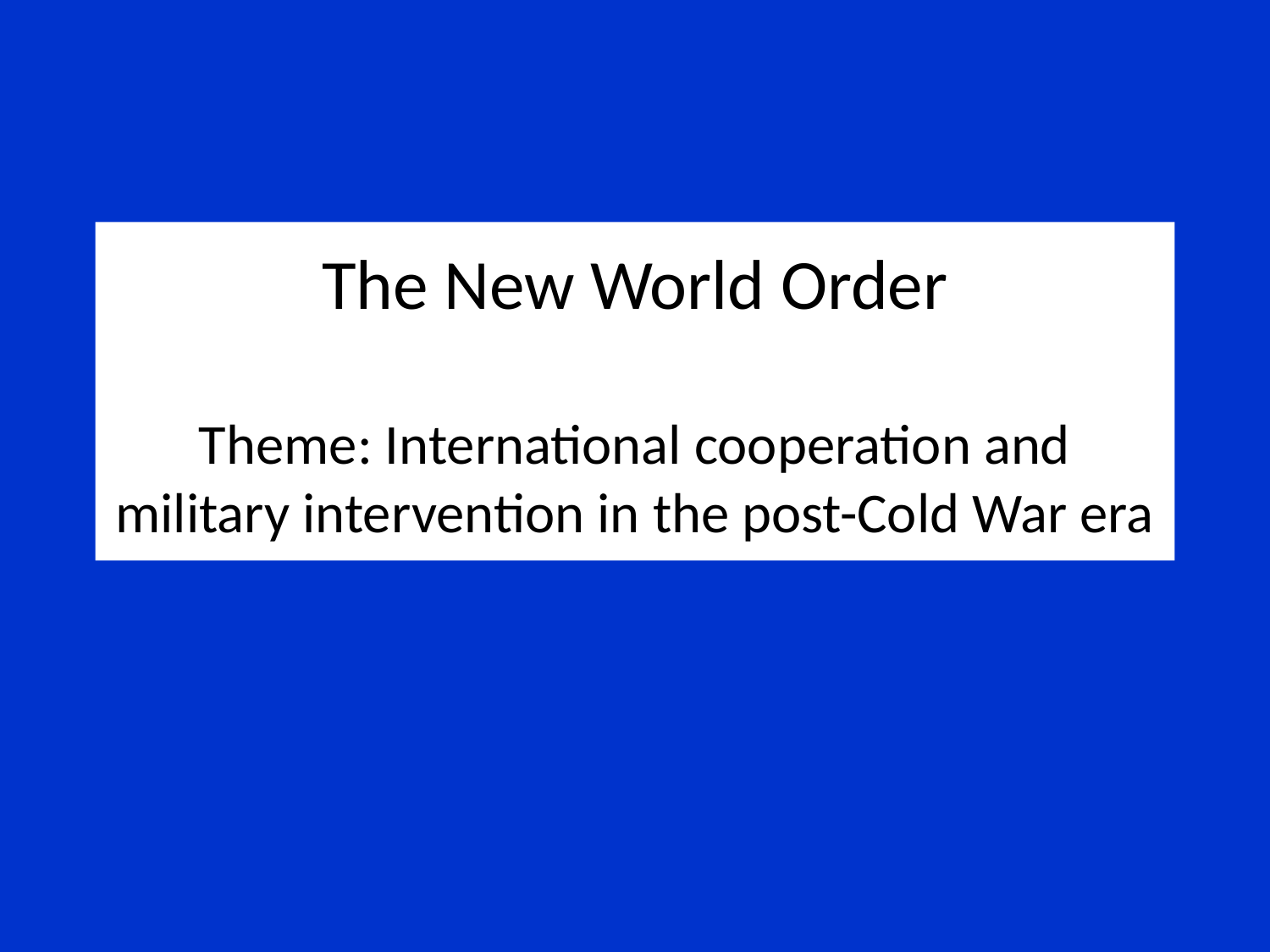

# The New World Order Theme: International cooperation and military intervention in the post-Cold War era